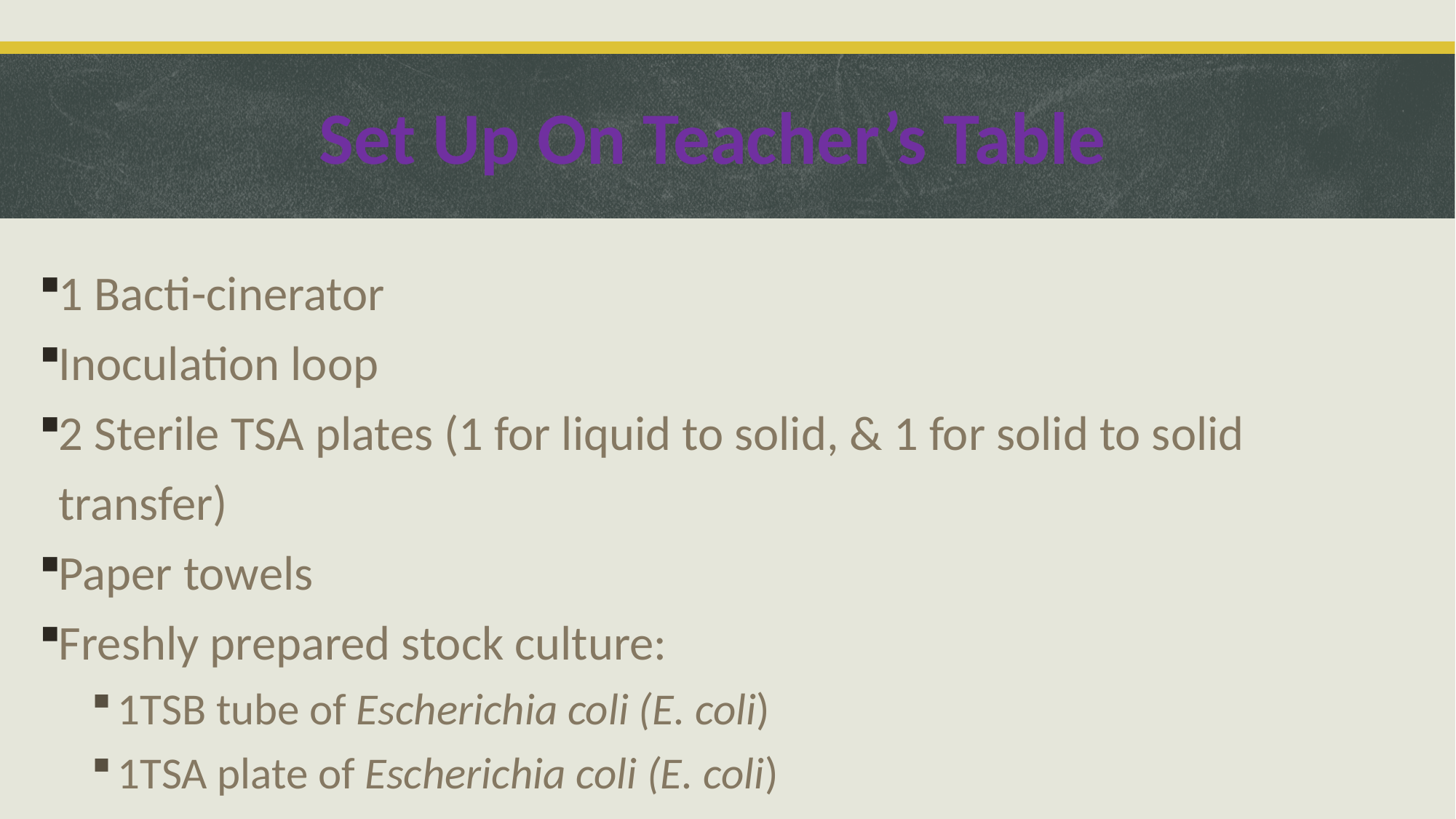

# Set Up On Teacher’s Table
1 Bacti-cinerator
Inoculation loop
2 Sterile TSA plates (1 for liquid to solid, & 1 for solid to solid transfer)
Paper towels
Freshly prepared stock culture:
1TSB tube of Escherichia coli (E. coli)
1TSA plate of Escherichia coli (E. coli)